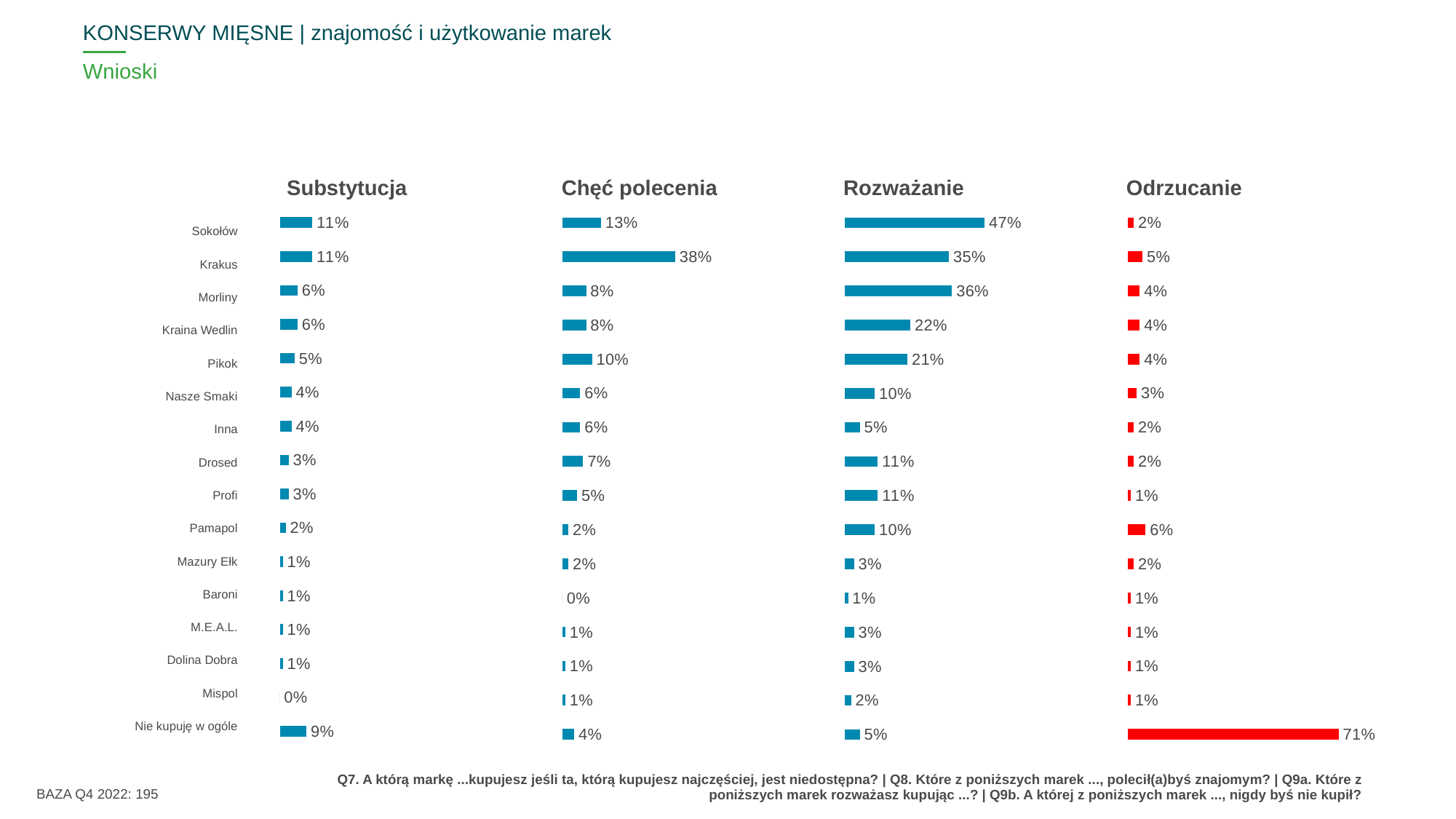

KONSERWY MIĘSNE | znajomość i użytkowanie marek
# Wnioski
Odrzucanie
Substytucja
Chęć polecenia
Rozważanie

### Chart

| Category | subst |
|---|---|
| Sokołów | 0.11 |
| Krakus | 0.11 |
| Morliny | 0.06 |
| Kraina Wedlin | 0.06 |
| Pikok | 0.05 |
| Nasze Smaki | 0.04 |
| Inna | 0.04 |
| Drosed | 0.03 |
| Profi | 0.03 |
| Pamapol | 0.02 |
| Mazury Ełk | 0.01 |
| Baroni | 0.01 |
| M.E.A.L. | 0.01 |
| Dolina Dobra | 0.01 |
| Mispol | 0.0 |
| Nie kupuję w ogóle | 0.09 |

### Chart

| Category | last 3 m |
|---|---|
| Sokołów | 0.13 |
| Krakus | 0.38 |
| Morliny | 0.08 |
| Kraina Wedlin | 0.08 |
| Pikok | 0.1 |
| Nasze Smaki | 0.06 |
| Inna | 0.06 |
| Drosed | 0.07 |
| Profi | 0.05 |
| Pamapol | 0.02 |
| Mazury Ełk | 0.02 |
| Baroni | 0.0 |
| M.E.A.L. | 0.01 |
| Dolina Dobra | 0.01 |
| Mispol | 0.01 |
| Nie kupuję w ogóle | 0.04 |

### Chart

| Category | last 1m |
|---|---|
| Sokołów | 0.47 |
| Krakus | 0.35 |
| Morliny | 0.36 |
| Kraina Wedlin | 0.22 |
| Pikok | 0.21 |
| Nasze Smaki | 0.1 |
| Inna | 0.05 |
| Drosed | 0.11 |
| Profi | 0.11 |
| Pamapol | 0.1 |
| Mazury Ełk | 0.03 |
| Baroni | 0.01 |
| M.E.A.L. | 0.03 |
| Dolina Dobra | 0.03 |
| Mispol | 0.02 |
| Nie kupuję w ogóle | 0.05 |

### Chart

| Category | MOP |
|---|---|
| Sokołów | 0.02 |
| Krakus | 0.05 |
| Morliny | 0.04 |
| Kraina Wedlin | 0.04 |
| Pikok | 0.04 |
| Nasze Smaki | 0.03 |
| Inna | 0.02 |
| Drosed | 0.02 |
| Profi | 0.01 |
| Pamapol | 0.06 |
| Mazury Ełk | 0.02 |
| Baroni | 0.01 |
| M.E.A.L. | 0.01 |
| Dolina Dobra | 0.01 |
| Mispol | 0.01 |
| Nie kupuję w ogóle | 0.71 |
| ^DELROW^ |
| --- |
| Sokołów |
| Krakus |
| Morliny |
| Kraina Wedlin |
| Pikok |
| Nasze Smaki |
| Inna |
| Drosed |
| Profi |
| Pamapol |
| Mazury Ełk |
| Baroni |
| M.E.A.L. |
| Dolina Dobra |
| Mispol |
| Nie kupuję w ogóle |

BAZA Q4 2022: 195
Q7. A którą markę ...kupujesz jeśli ta, którą kupujesz najczęściej, jest niedostępna? | Q8. Które z poniższych marek ..., polecił(a)byś znajomym? | Q9a. Które z poniższych marek rozważasz kupując ...? | Q9b. A której z poniższych marek ..., nigdy byś nie kupił?